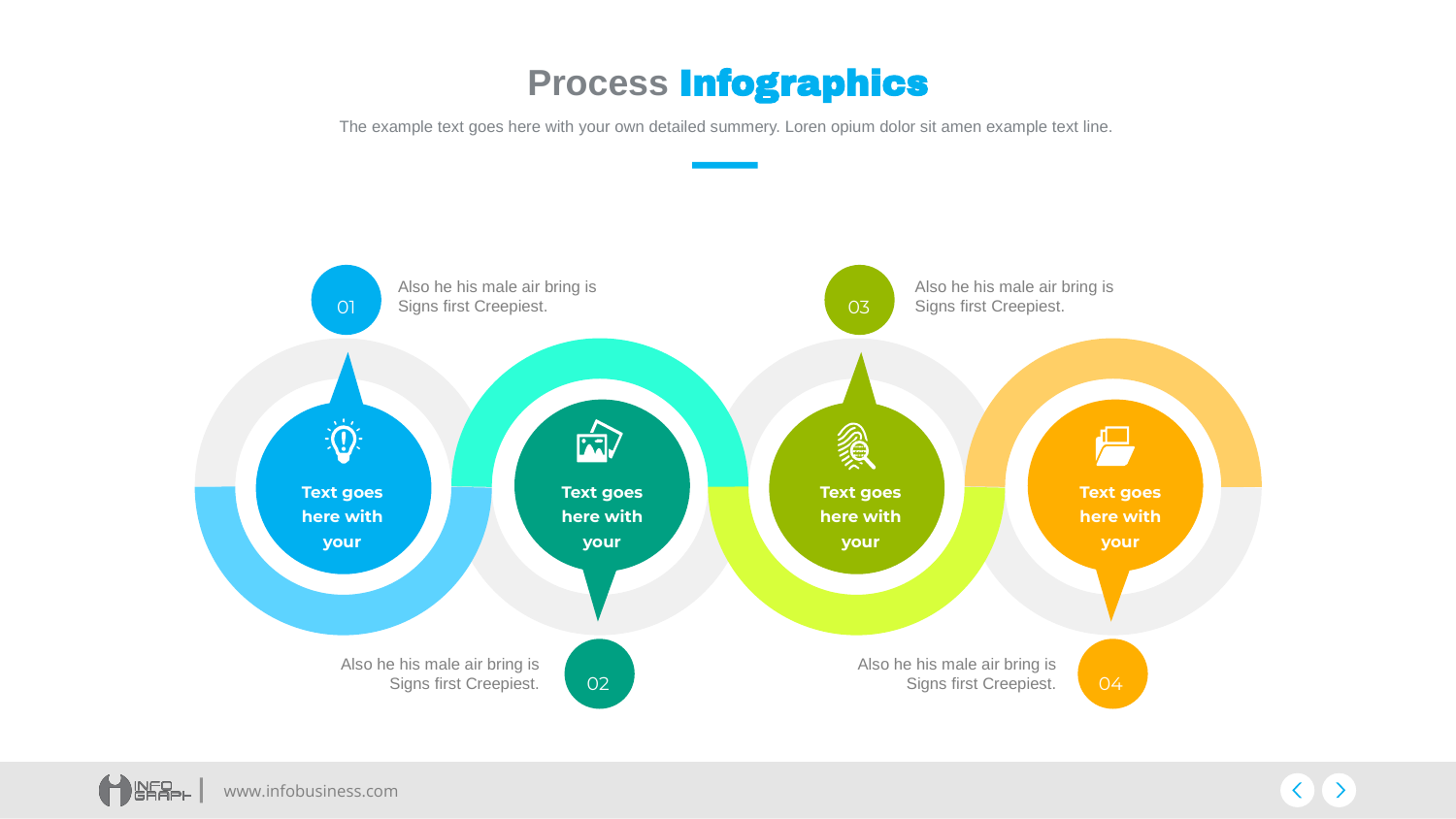

# Process Infographics
The example text goes here with your own detailed summery. Loren opium dolor sit amen example text line.

Also he his male air bring is Signs first Creepiest.
Also he his male air bring is Signs first Creepiest.
01
03

Text goes here with your
Text goes here with your
Text goes here with your
Text goes here with your

Also he his male air bring is Signs first Creepiest.
Also he his male air bring is Signs first Creepiest.
02
04
www.infobusiness.com